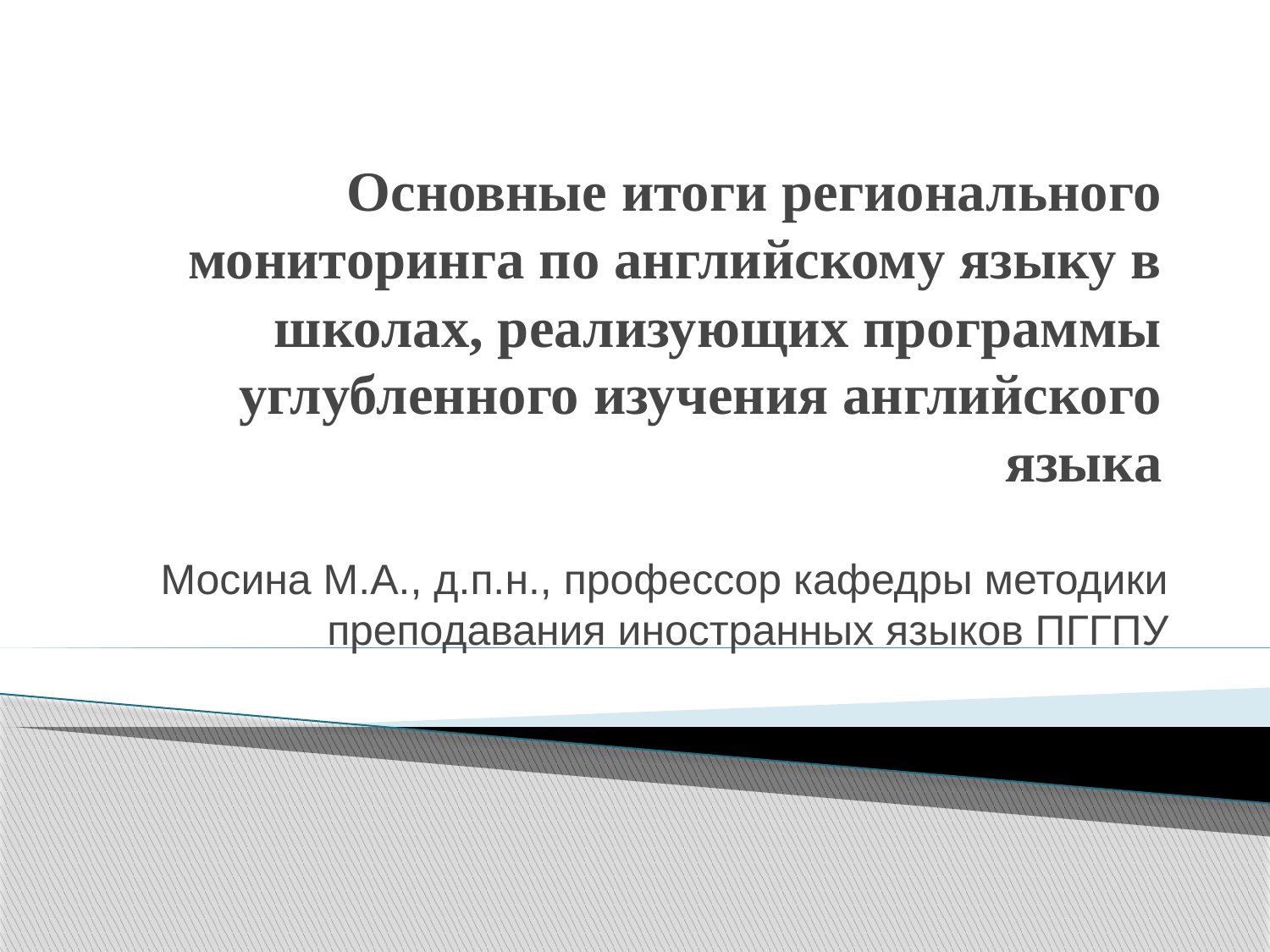

# Основные итоги регионального мониторинга по английскому языку в школах, реализующих программы углубленного изучения английского языка
Мосина М.А., д.п.н., профессор кафедры методики преподавания иностранных языков ПГГПУ